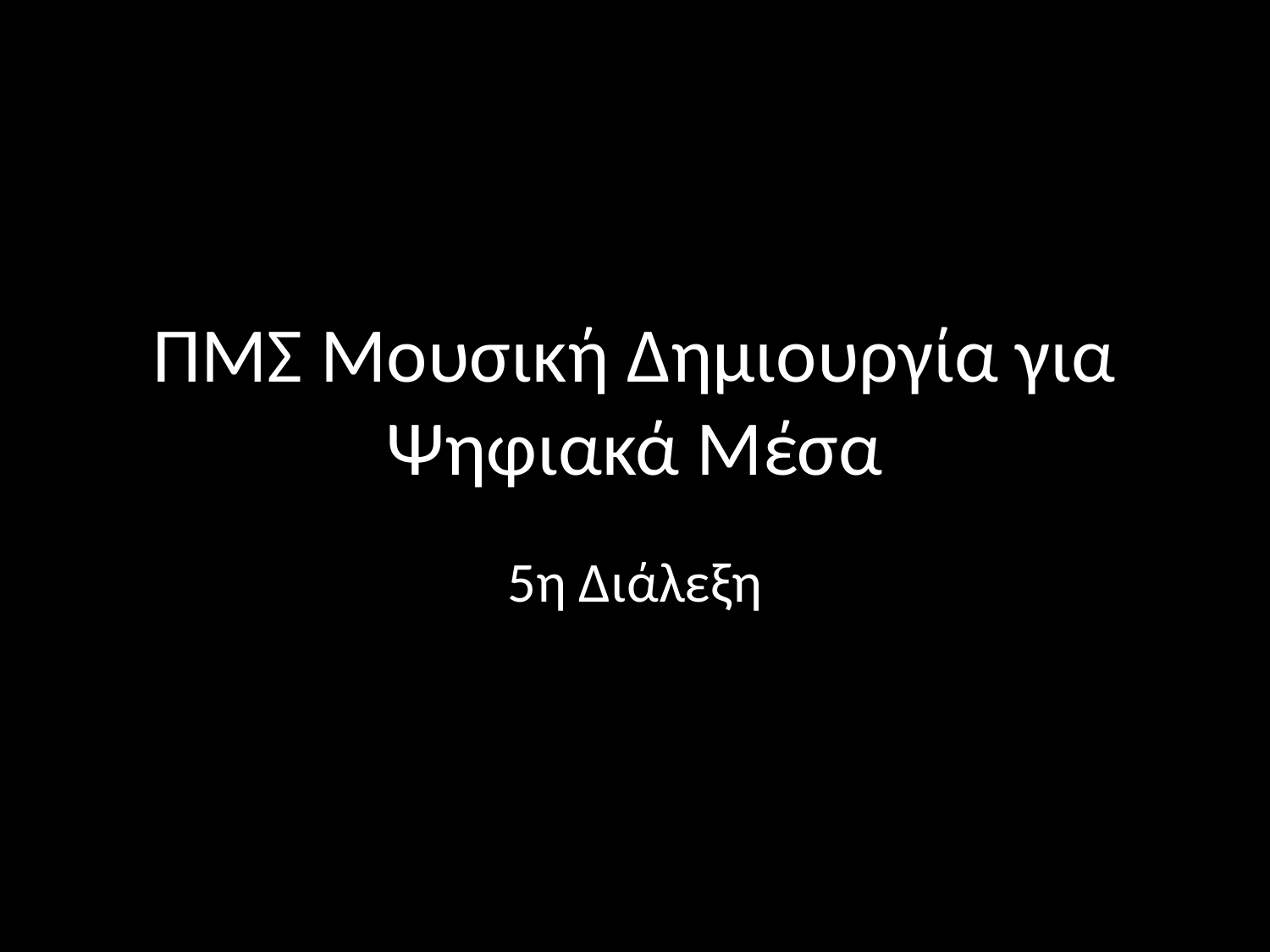

# ΠΜΣ Μουσική Δημιουργία για Ψηφιακά Μέσα
5η Διάλεξη